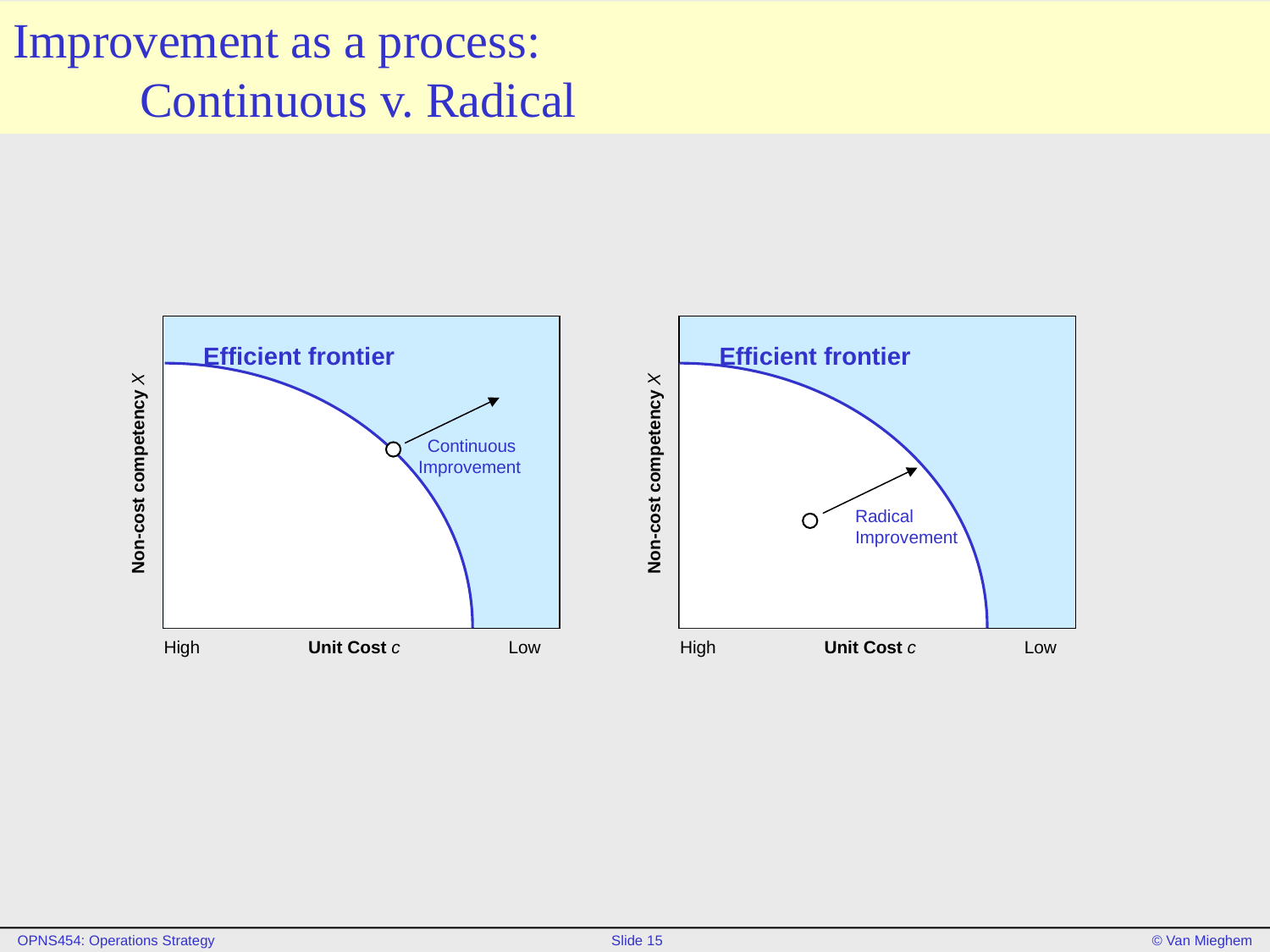

# Improvement as a process: Continuous v. Radical

Efficient frontier
Efficient frontier

Continuous
Improvement
Non-cost competency X
Non-cost competency X

Radical
Improvement

High
Unit Cost c
Low
High
Unit Cost c
Low